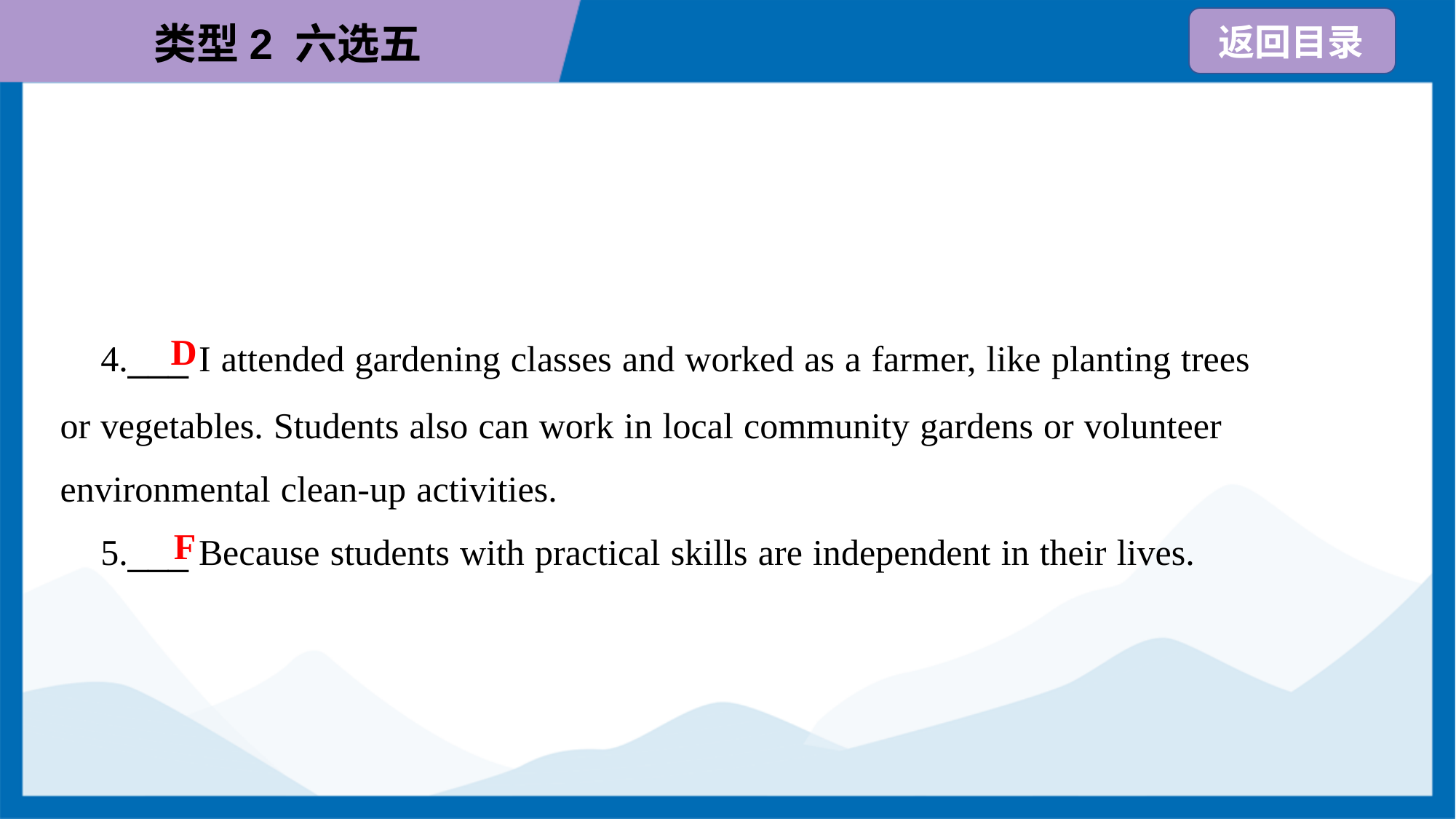

D
    4.___ I attended gardening classes and worked as a farmer, like planting trees
or vegetables. Students also can work in local community gardens or volunteer
environmental clean-up activities.
F
    5.___ Because students with practical skills are independent in their lives.